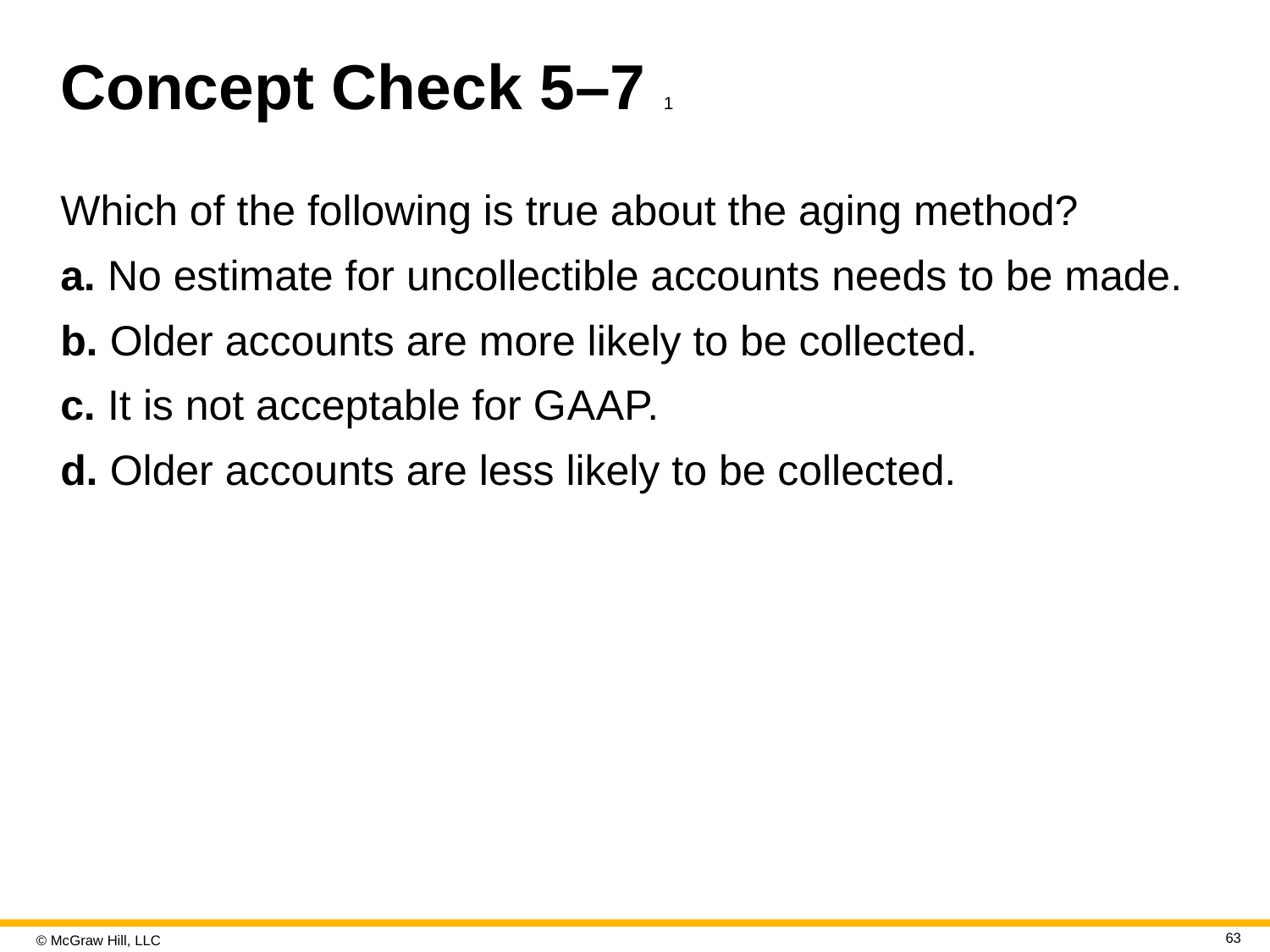

# Concept Check 5–7 1
Which of the following is true about the aging method?
a. No estimate for uncollectible accounts needs to be made.
b. Older accounts are more likely to be collected.
c. It is not acceptable for G A A P.
d. Older accounts are less likely to be collected.
63